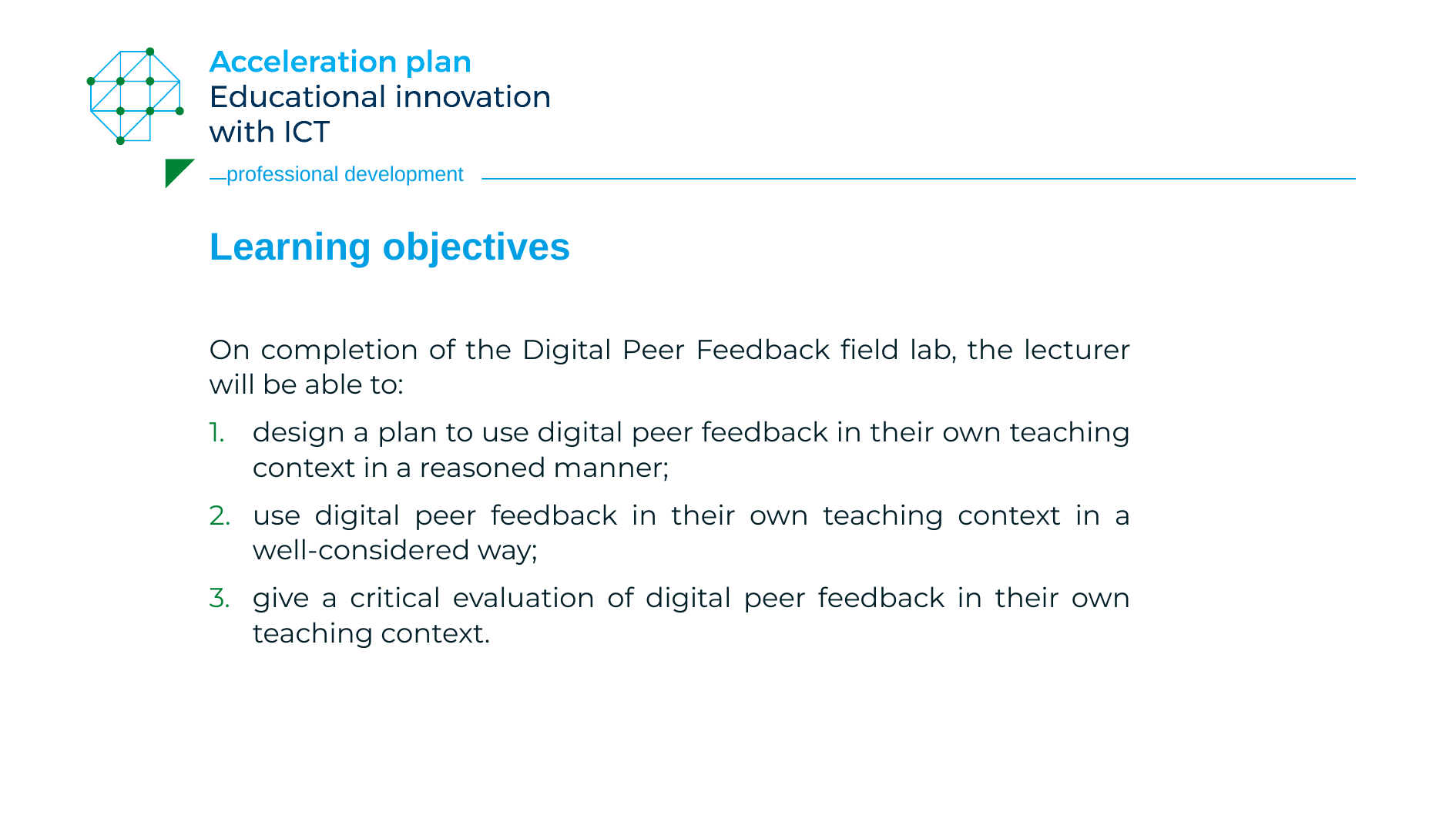

# Learning objectives
On completion of the Digital Peer Feedback field lab, the lecturer will be able to:
design a plan to use digital peer feedback in their own teaching context in a reasoned manner;
use digital peer feedback in their own teaching context in a well-considered way;
give a critical evaluation of digital peer feedback in their own teaching context.